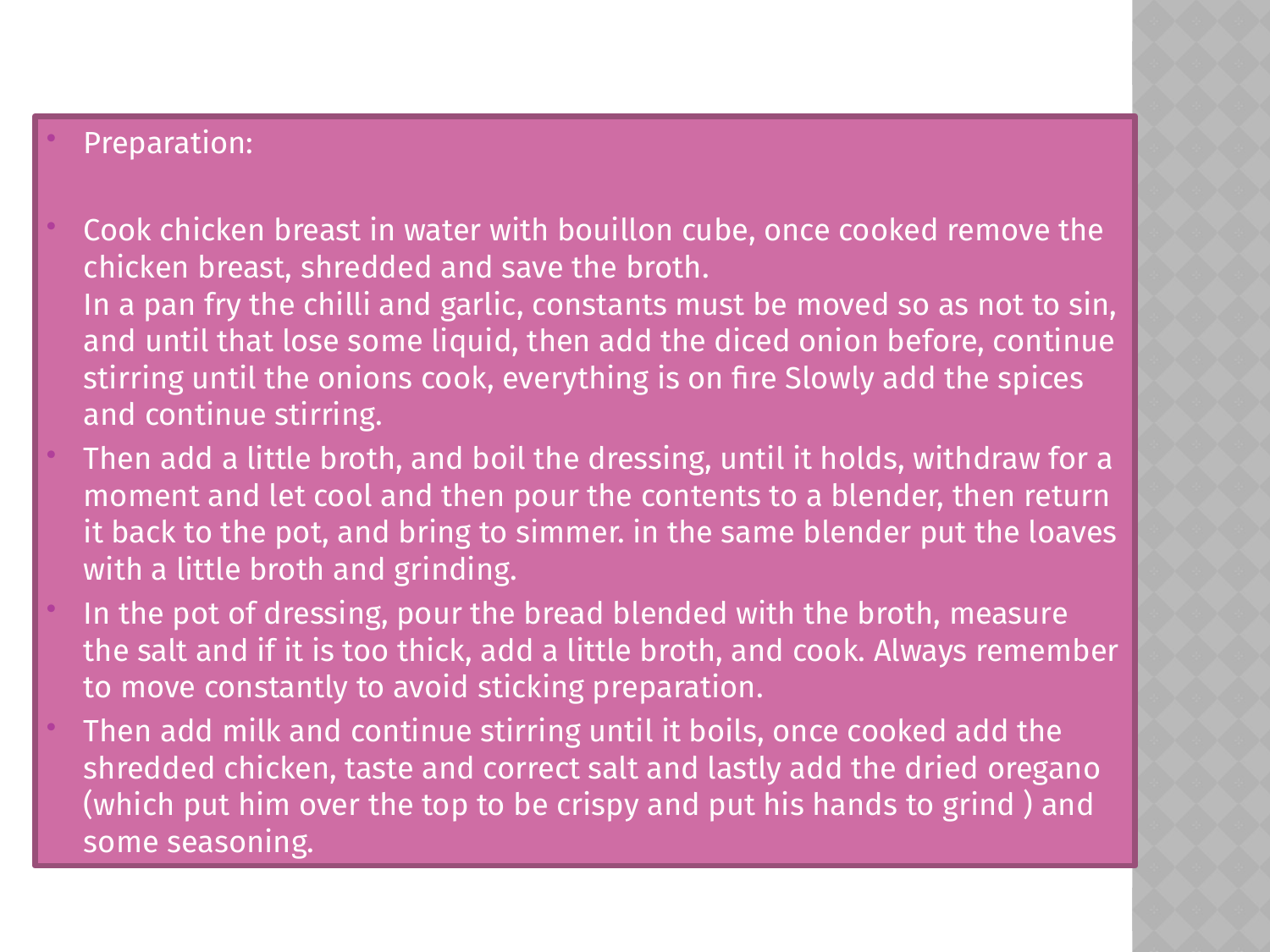

Preparation:

Cook chicken breast in water with bouillon cube, once cooked remove the chicken breast, shredded and save the broth.
In a pan fry the chilli and garlic, constants must be moved so as not to sin, and until that lose some liquid, then add the diced onion before, continue stirring until the onions cook, everything is on fire Slowly add the spices and continue stirring.
Then add a little broth, and boil the dressing, until it holds, withdraw for a moment and let cool and then pour the contents to a blender, then return it back to the pot, and bring to simmer. in the same blender put the loaves with a little broth and grinding.
In the pot of dressing, pour the bread blended with the broth, measure the salt and if it is too thick, add a little broth, and cook. Always remember to move constantly to avoid sticking preparation.
Then add milk and continue stirring until it boils, once cooked add the shredded chicken, taste and correct salt and lastly add the dried oregano (which put him over the top to be crispy and put his hands to grind ) and some seasoning.